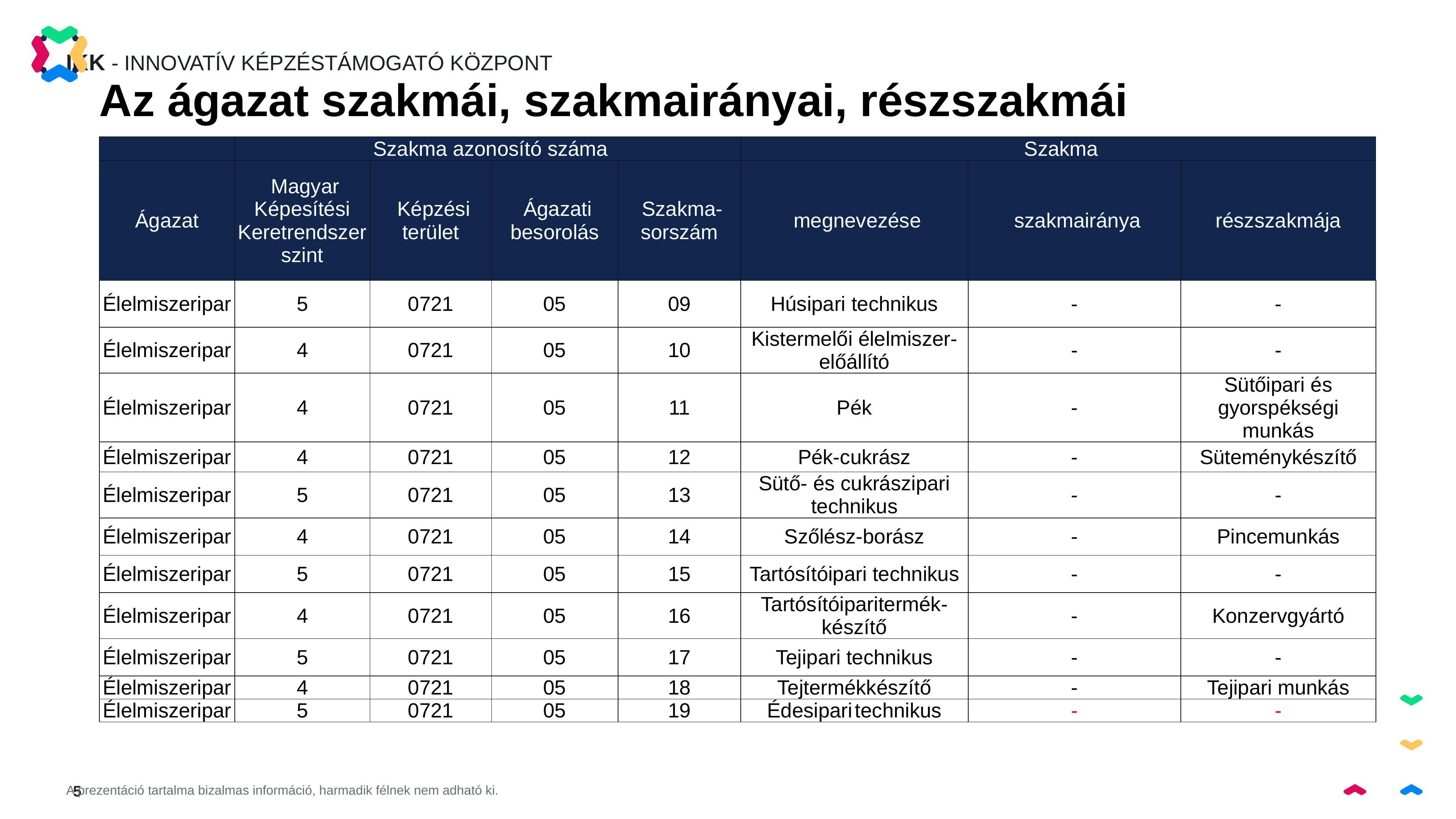

Az ágazat szakmái, szakmairányai, részszakmái
|  | Szakma azonosító száma |  |  |  | Szakma |  |  |
| --- | --- | --- | --- | --- | --- | --- | --- |
| Ágazat | Magyar Képesítési Keretrendszer szint | Képzési terület | Ágazati besorolás | Szakma-sorszám | megnevezése | szakmairánya | részszakmája |
| Élelmiszeripar | 5 | 0721 | 05 | 09 | Húsipari technikus | - | - |
| Élelmiszeripar | 4 | 0721 | 05 | 10 | Kistermelői élelmiszer-előállító | - | - |
| Élelmiszeripar | 4 | 0721 | 05 | 11 | Pék | - | Sütőipari és gyorspékségi munkás |
| Élelmiszeripar | 4 | 0721 | 05 | 12 | Pék-cukrász | - | Süteménykészítő |
| Élelmiszeripar | 5 | 0721 | 05 | 13 | Sütő- és cukrászipari technikus | - | - |
| Élelmiszeripar | 4 | 0721 | 05 | 14 | Szőlész-borász | - | Pincemunkás |
| Élelmiszeripar | 5 | 0721 | 05 | 15 | Tartósítóipari technikus | - | - |
| Élelmiszeripar | 4 | 0721 | 05 | 16 | Tartósítóiparitermék-készítő | - | Konzervgyártó |
| Élelmiszeripar | 5 | 0721 | 05 | 17 | Tejipari technikus | - | - |
| Élelmiszeripar | 4 | 0721 | 05 | 18 | Tejtermékkészítő | - | Tejipari munkás |
| Élelmiszeripar | 5 | 0721 | 05 | 19 | Édesipari technikus | - | - |